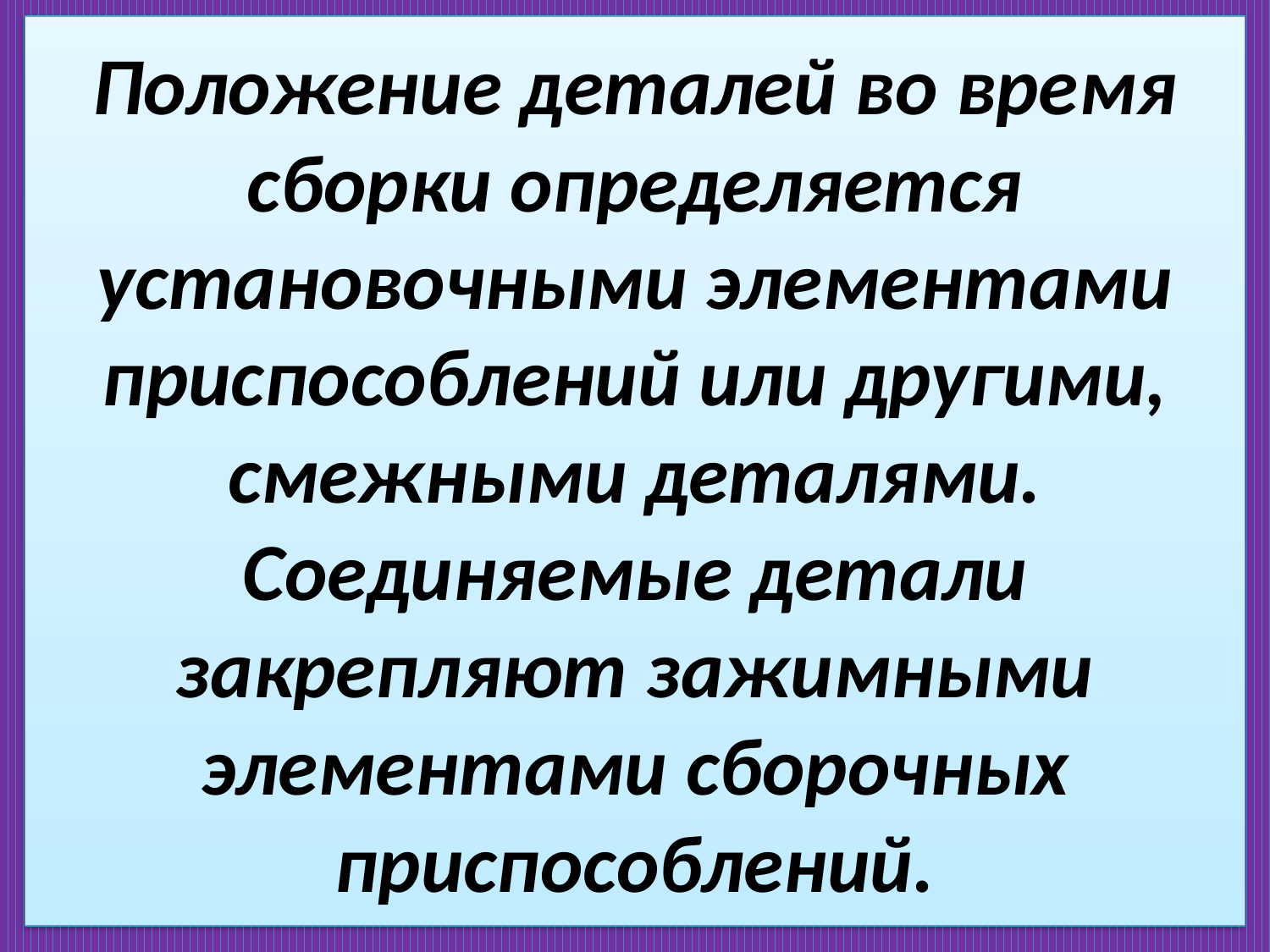

# Положение деталей во время сборки определяется установочными элементами приспособлений или другими, смежными деталями. Соединяемые детали закрепляют зажимными элементами сборочных приспособлений.